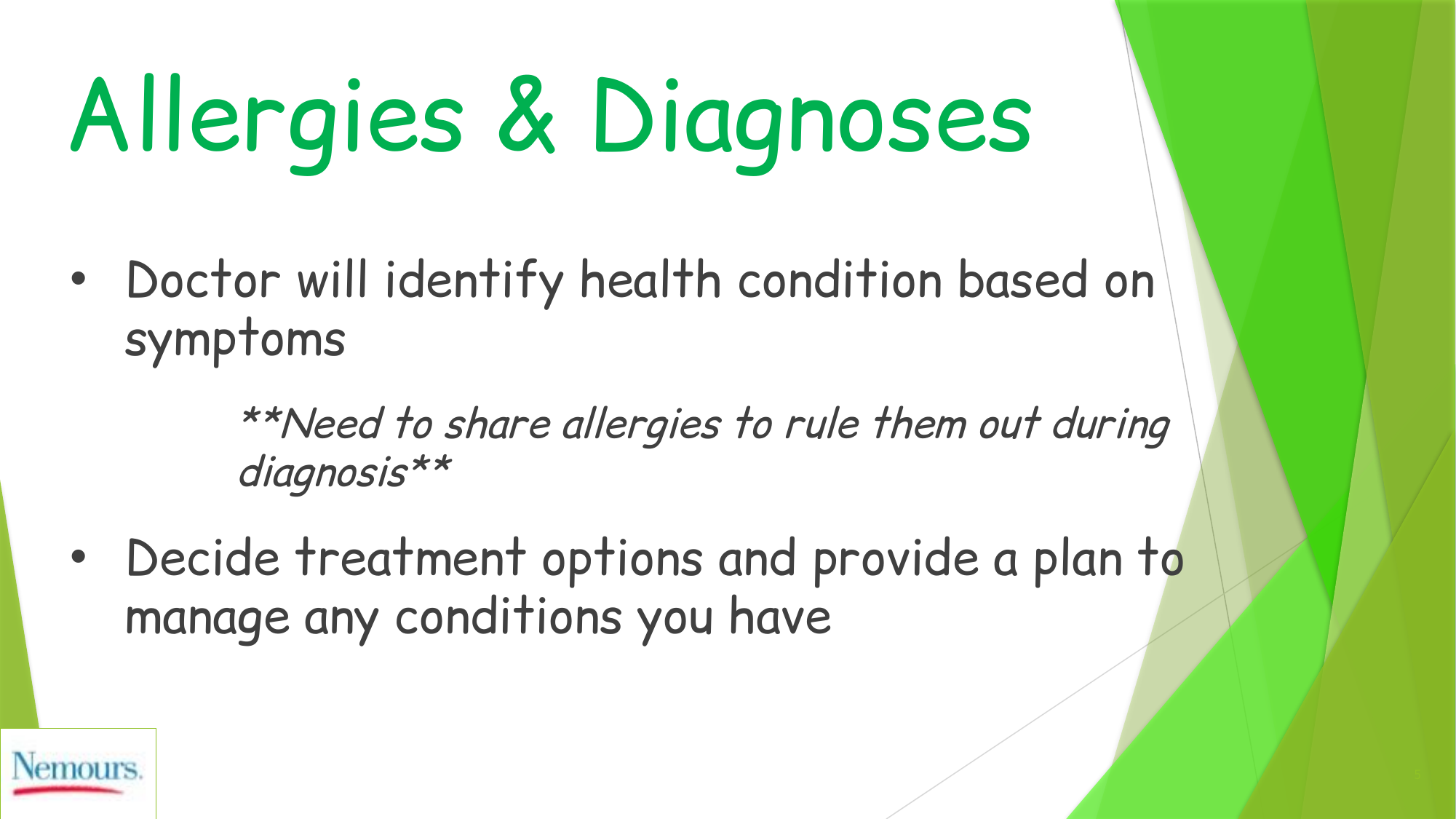

# Allergies & Diagnoses
Doctor will identify health condition based on symptoms
**Need to share allergies to rule them out during diagnosis**
Decide treatment options and provide a plan to manage any conditions you have
5